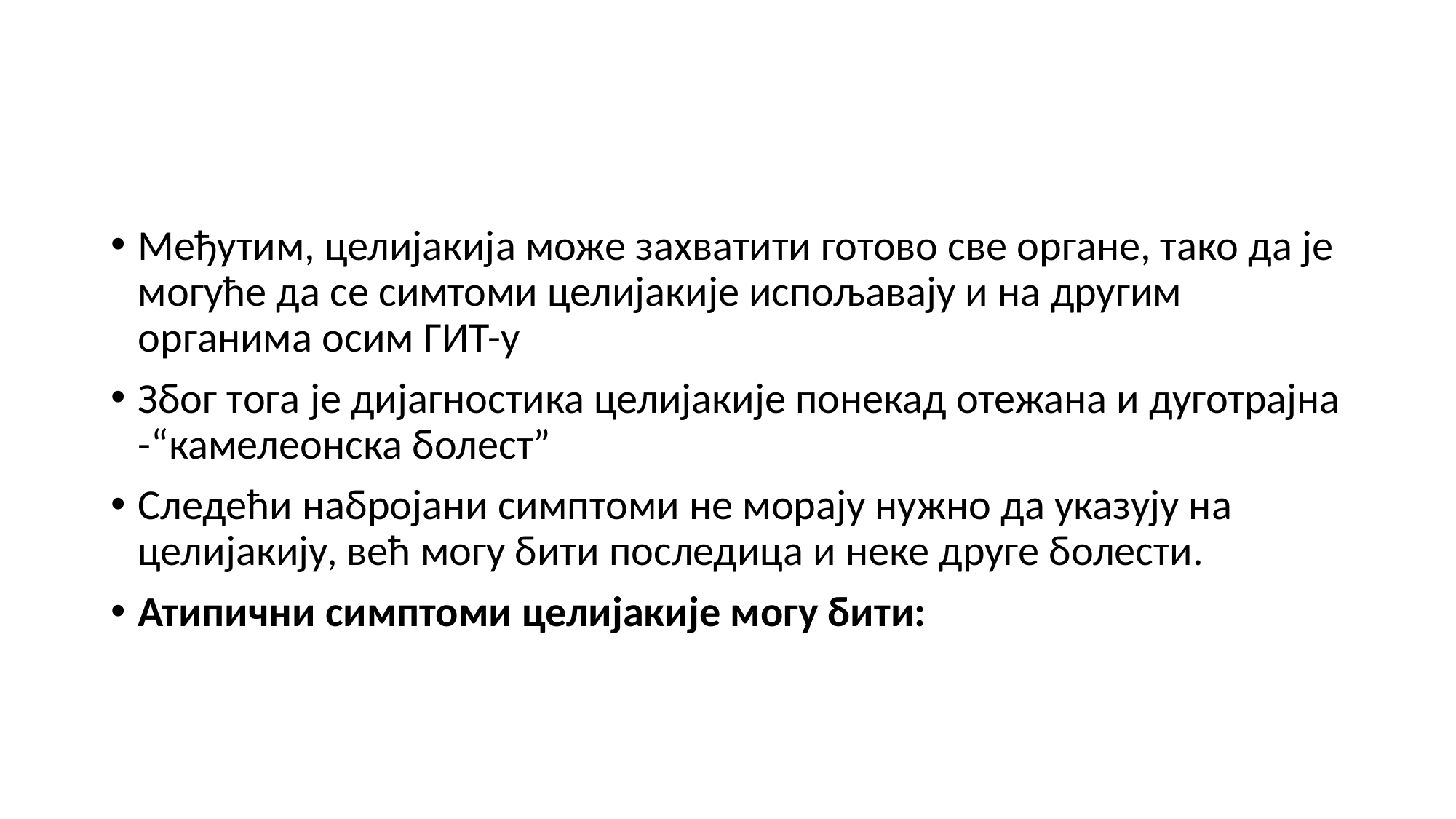

#
Међутим, целијакија може захватити готово све органе, тако да је могуће да се симтоми целијакије испољавају и на другим органима осим ГИТ-у
Због тога је дијагностика целијакије понекад отежана и дуготрајна -“камелеонска болест”
Следећи набројани симптоми не морају нужно да указују на целијакију, већ могу бити последица и неке друге болести.
Атипични симптоми целијакије могу бити: